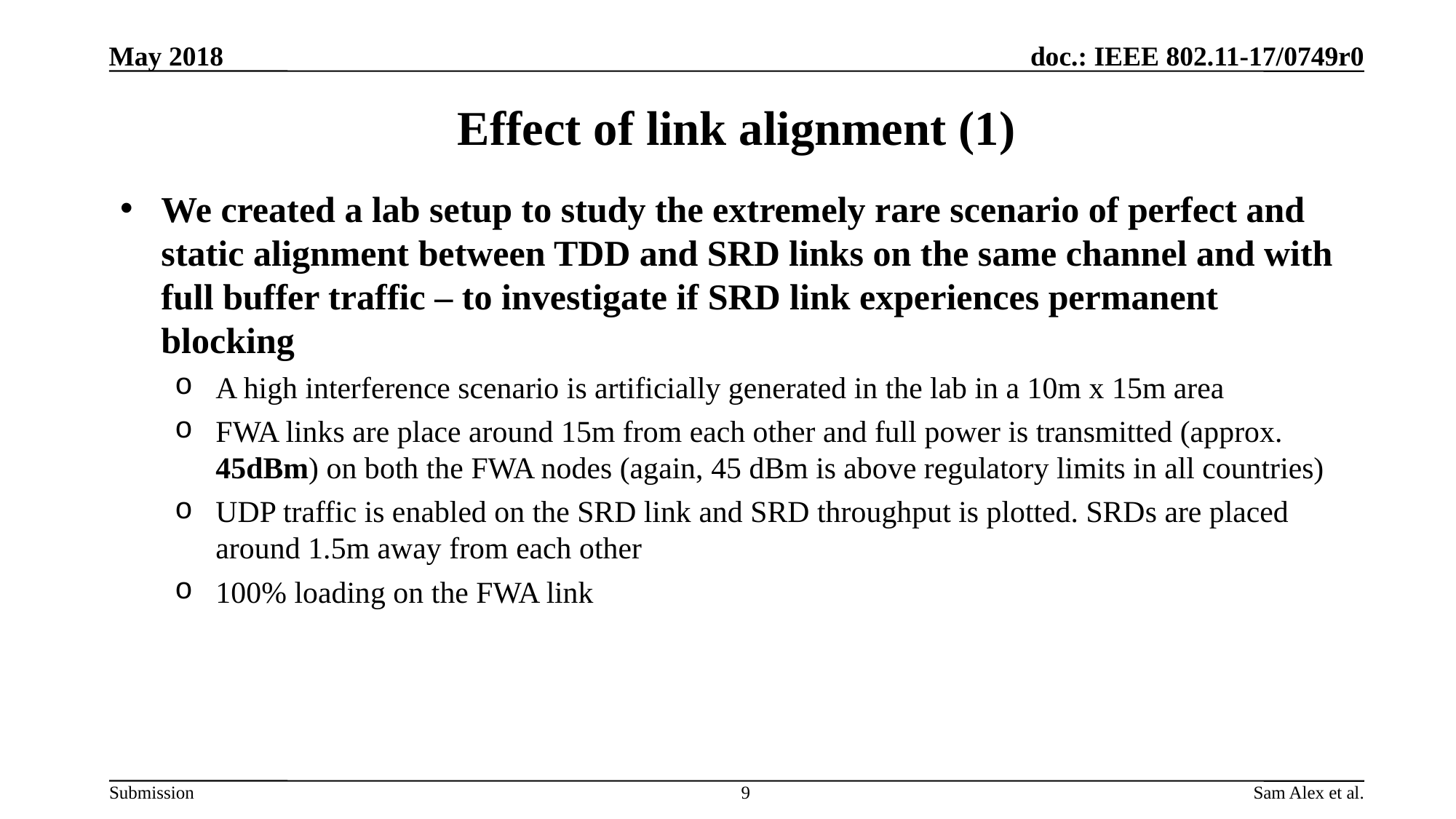

May 2018
# Effect of link alignment (1)
We created a lab setup to study the extremely rare scenario of perfect and static alignment between TDD and SRD links on the same channel and with full buffer traffic – to investigate if SRD link experiences permanent blocking
A high interference scenario is artificially generated in the lab in a 10m x 15m area
FWA links are place around 15m from each other and full power is transmitted (approx. 45dBm) on both the FWA nodes (again, 45 dBm is above regulatory limits in all countries)
UDP traffic is enabled on the SRD link and SRD throughput is plotted. SRDs are placed around 1.5m away from each other
100% loading on the FWA link

9
Sam Alex et al.